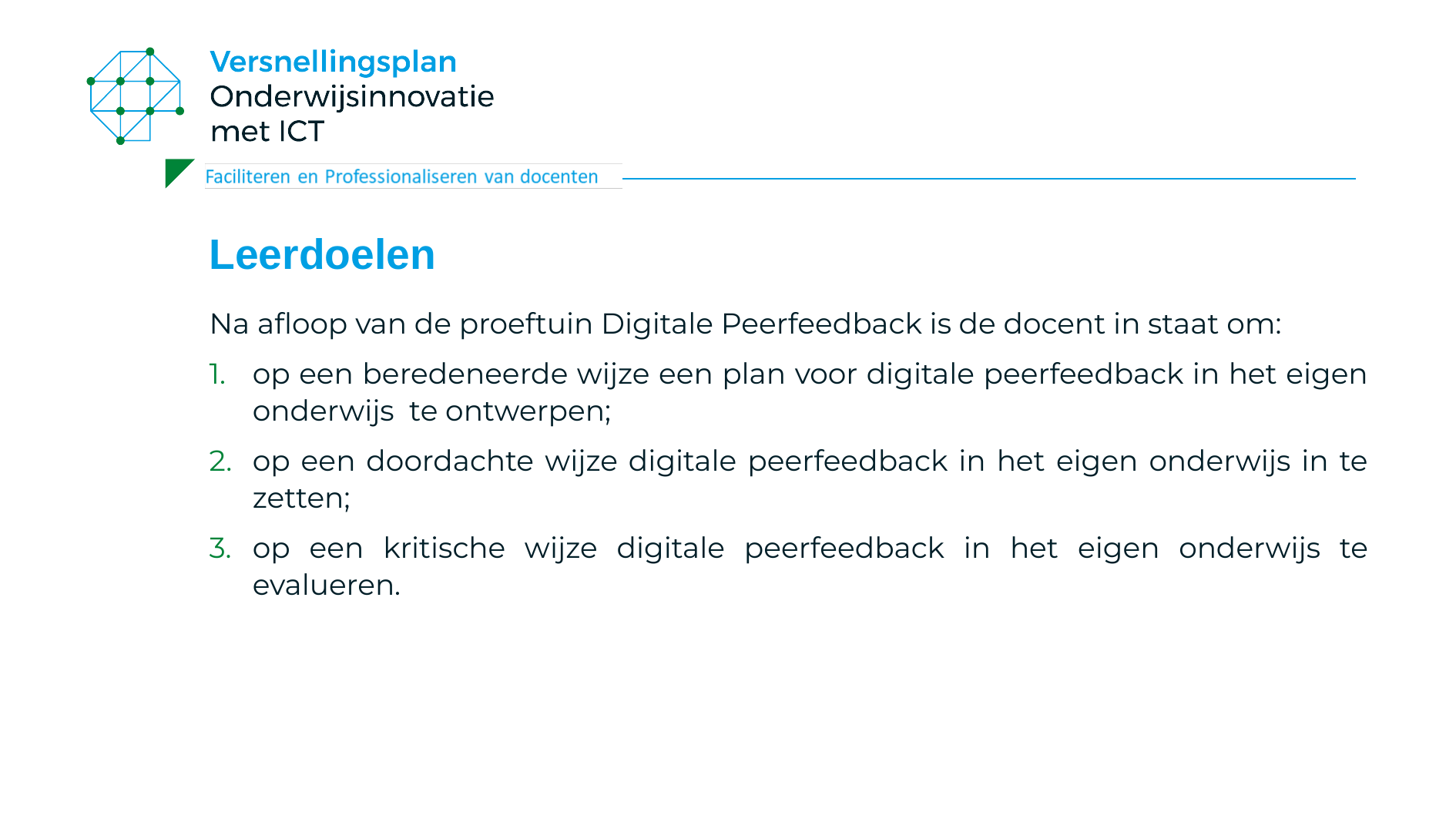

# Leerdoelen
Na afloop van de proeftuin Digitale Peerfeedback is de docent in staat om:
op een beredeneerde wijze een plan voor digitale peerfeedback in het eigen onderwijs  te ontwerpen;
op een doordachte wijze digitale peerfeedback in het eigen onderwijs in te zetten;
op een kritische wijze digitale peerfeedback in het eigen onderwijs te evalueren.